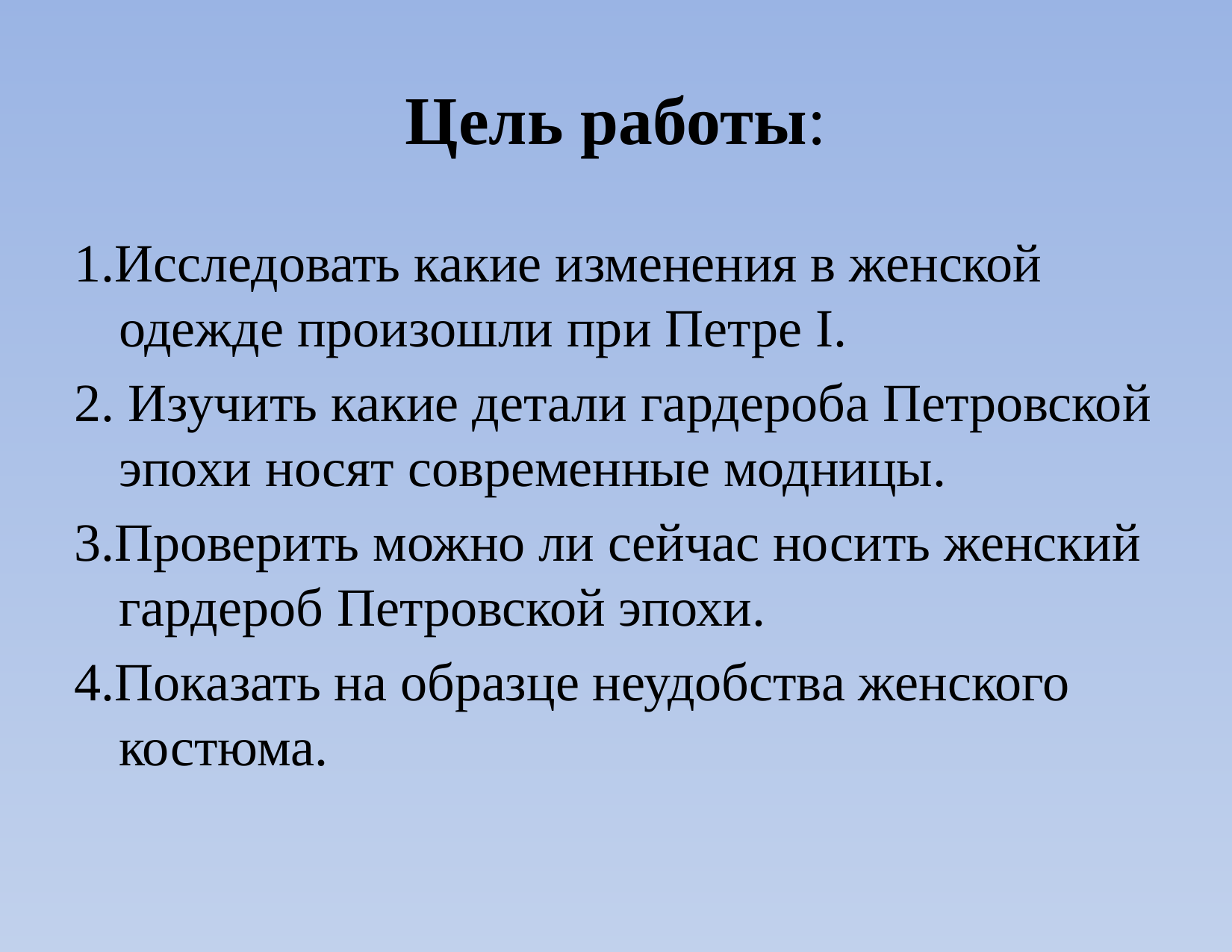

Цель работы:
1.Исследовать какие изменения в женской одежде произошли при Петре I.
2. Изучить какие детали гардероба Петровской эпохи носят современные модницы.
3.Проверить можно ли сейчас носить женский гардероб Петровской эпохи.
4.Показать на образце неудобства женского костюма.